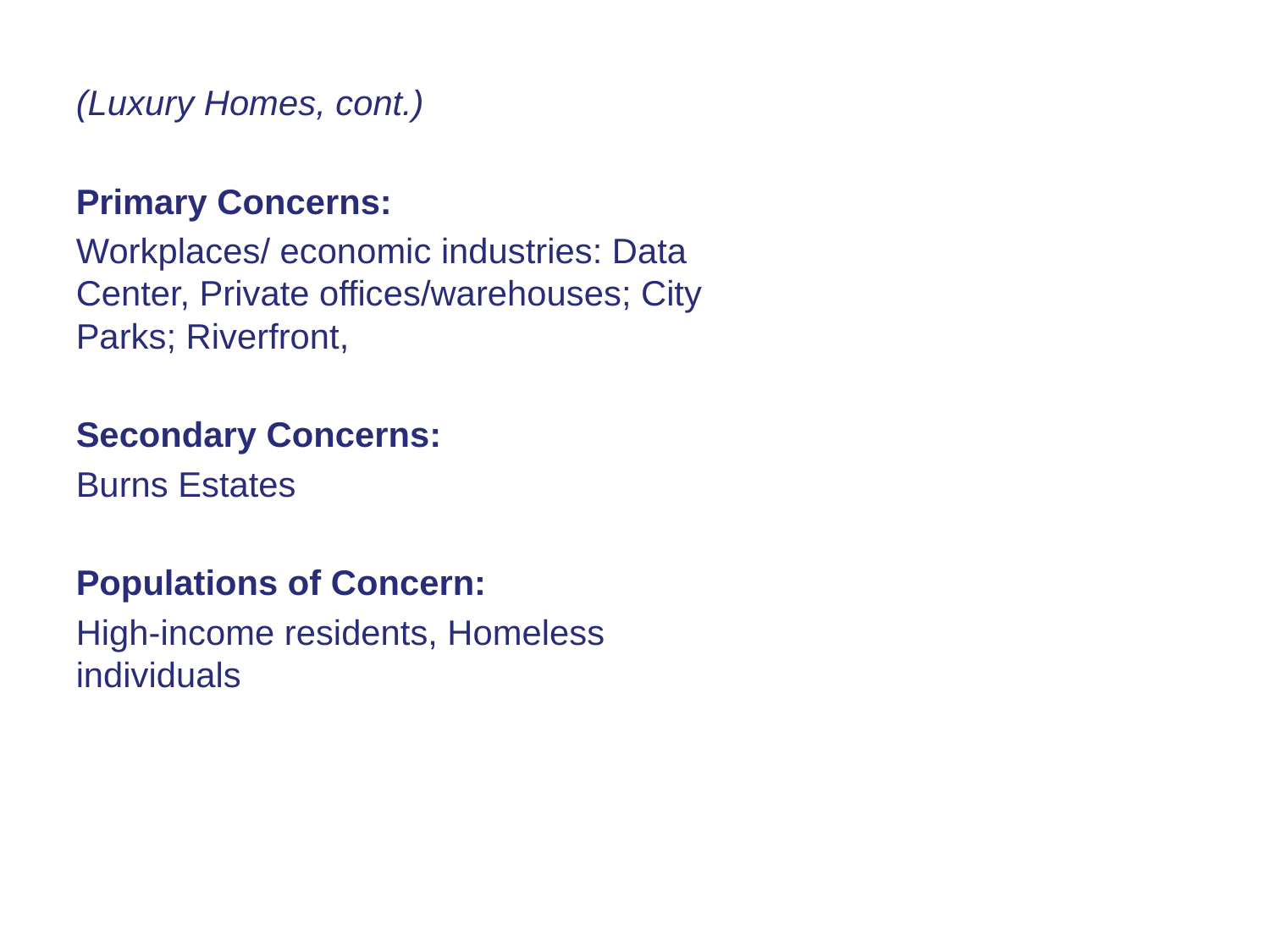

(Luxury Homes, cont.)

Primary Concerns:
Workplaces/ economic industries: Data Center, Private offices/warehouses; City Parks; Riverfront,

Secondary Concerns:
Burns Estates

Populations of Concern:
High-income residents, Homeless individuals